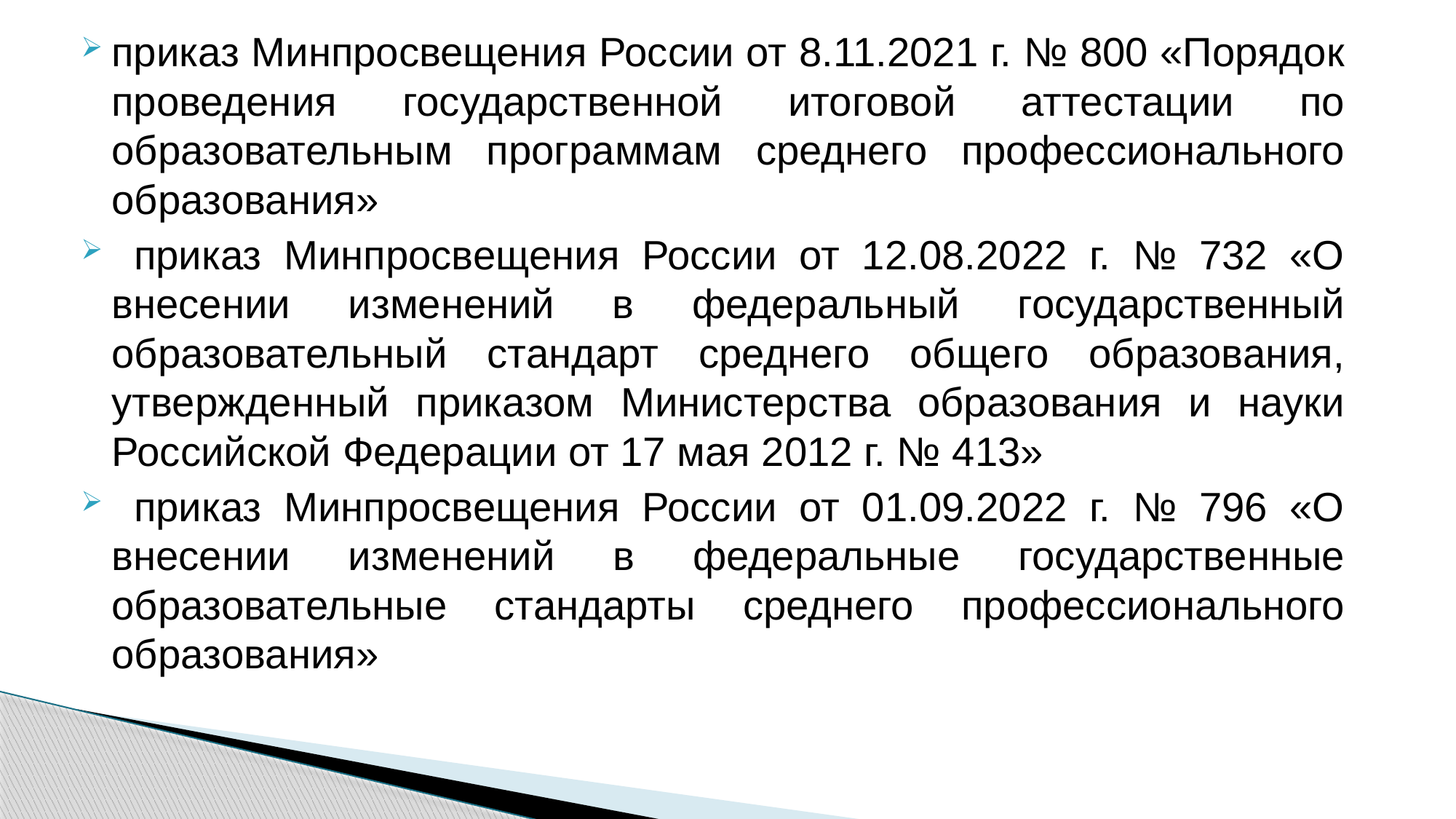

приказ Минпросвещения России от 8.11.2021 г. № 800 «Порядок проведения государственной итоговой аттестации по образовательным программам среднего профессионального образования»
 приказ Минпросвещения России от 12.08.2022 г. № 732 «О внесении изменений в федеральный государственный образовательный стандарт среднего общего образования, утвержденный приказом Министерства образования и науки Российской Федерации от 17 мая 2012 г. № 413»
 приказ Минпросвещения России от 01.09.2022 г. № 796 «О внесении изменений в федеральные государственные образовательные стандарты среднего профессионального образования»